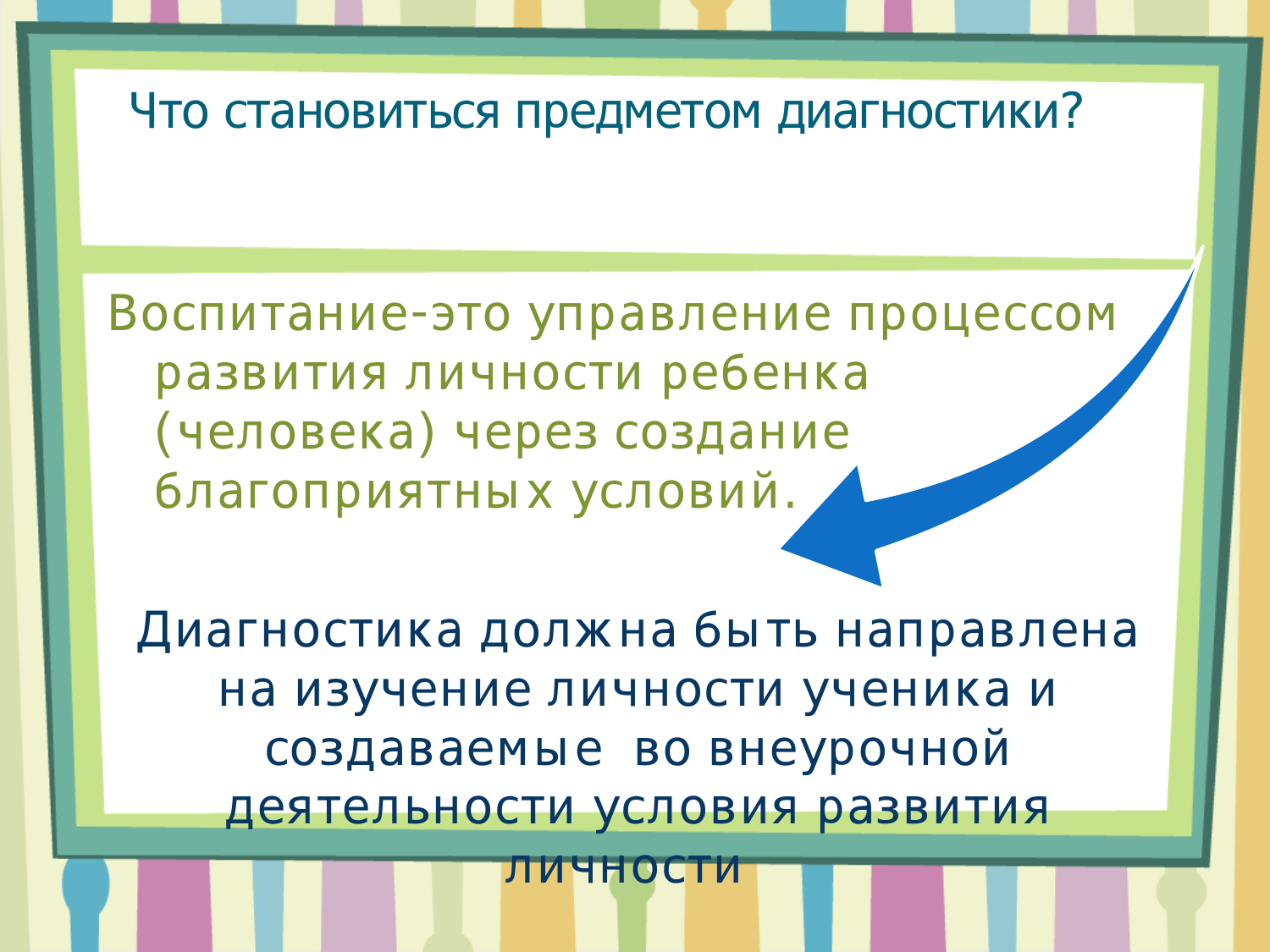

# Что становиться предметом диагностики?

Воспитание-это управление процессом развития личности ребенка (человека) через создание благоприятных условий.

Диагностика должна быть направлена на изучение личности ученика и создаваемые  во внеурочной деятельности условия развития личности